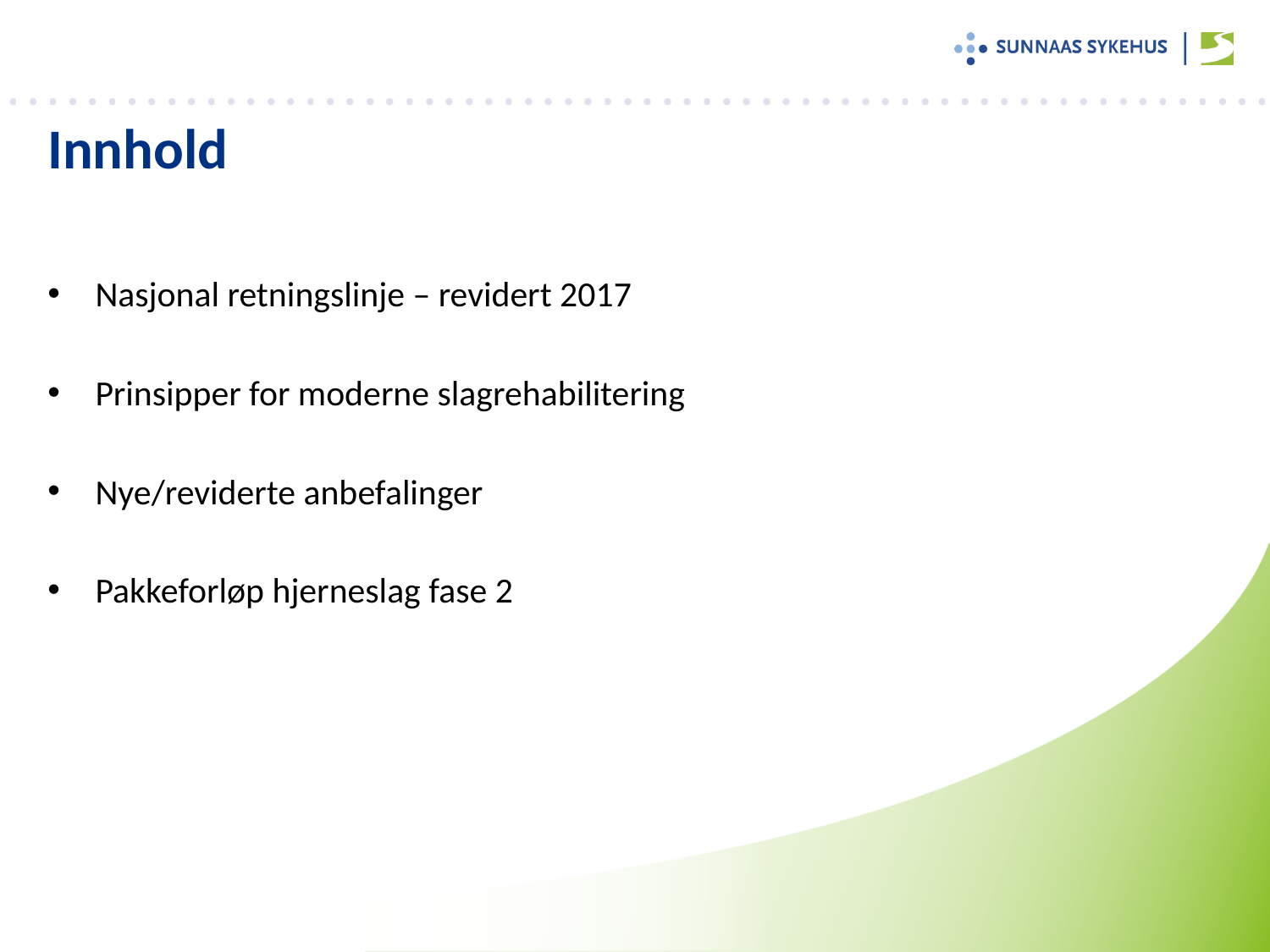

# Innhold

Nasjonal retningslinje – revidert 2017

Prinsipper for moderne slagrehabilitering

Nye/reviderte anbefalinger

Pakkeforløp hjerneslag fase 2